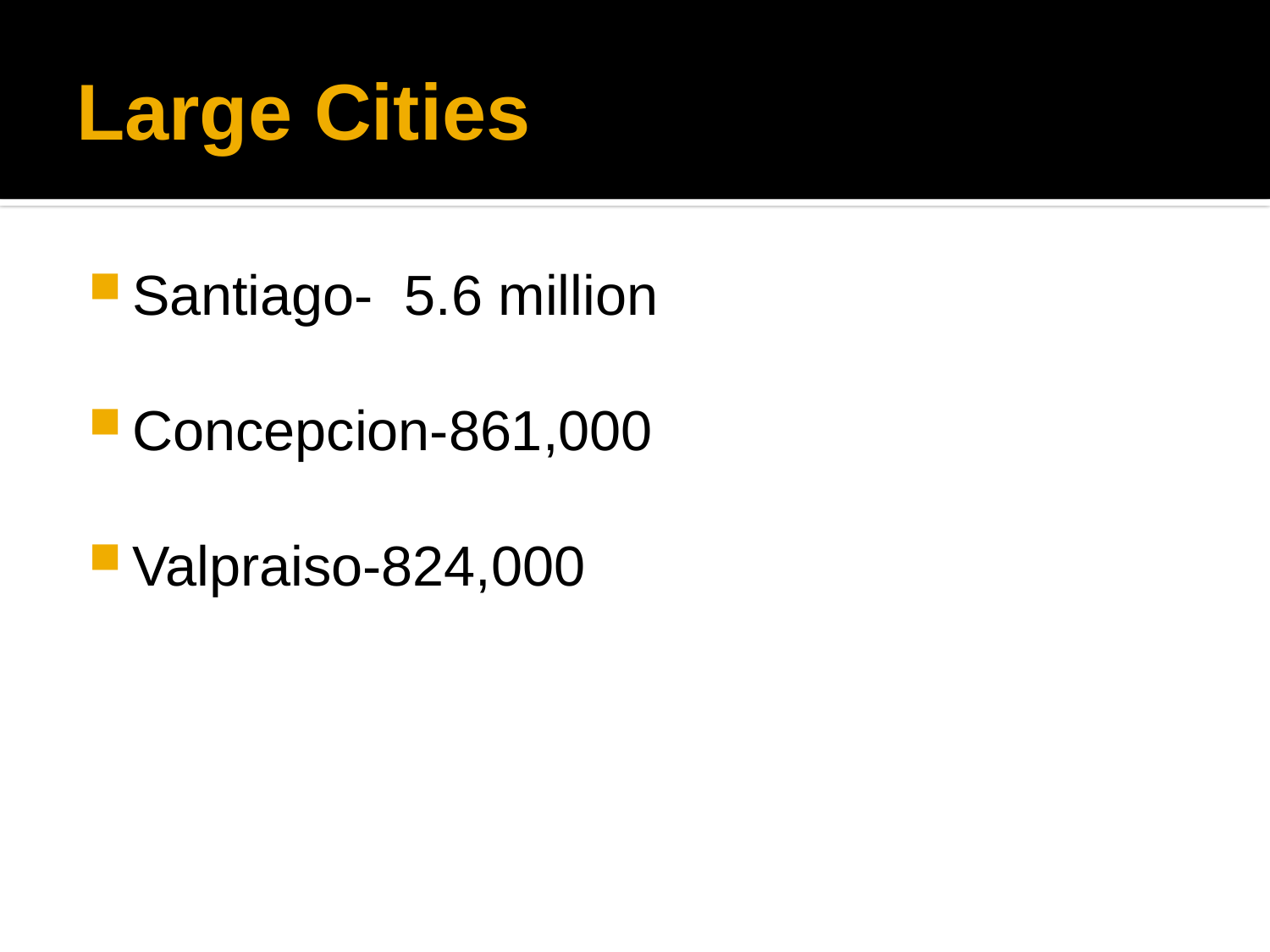

# Large Cities
Santiago-  5.6 million

Concepcion-861,000

Valpraiso-824,000